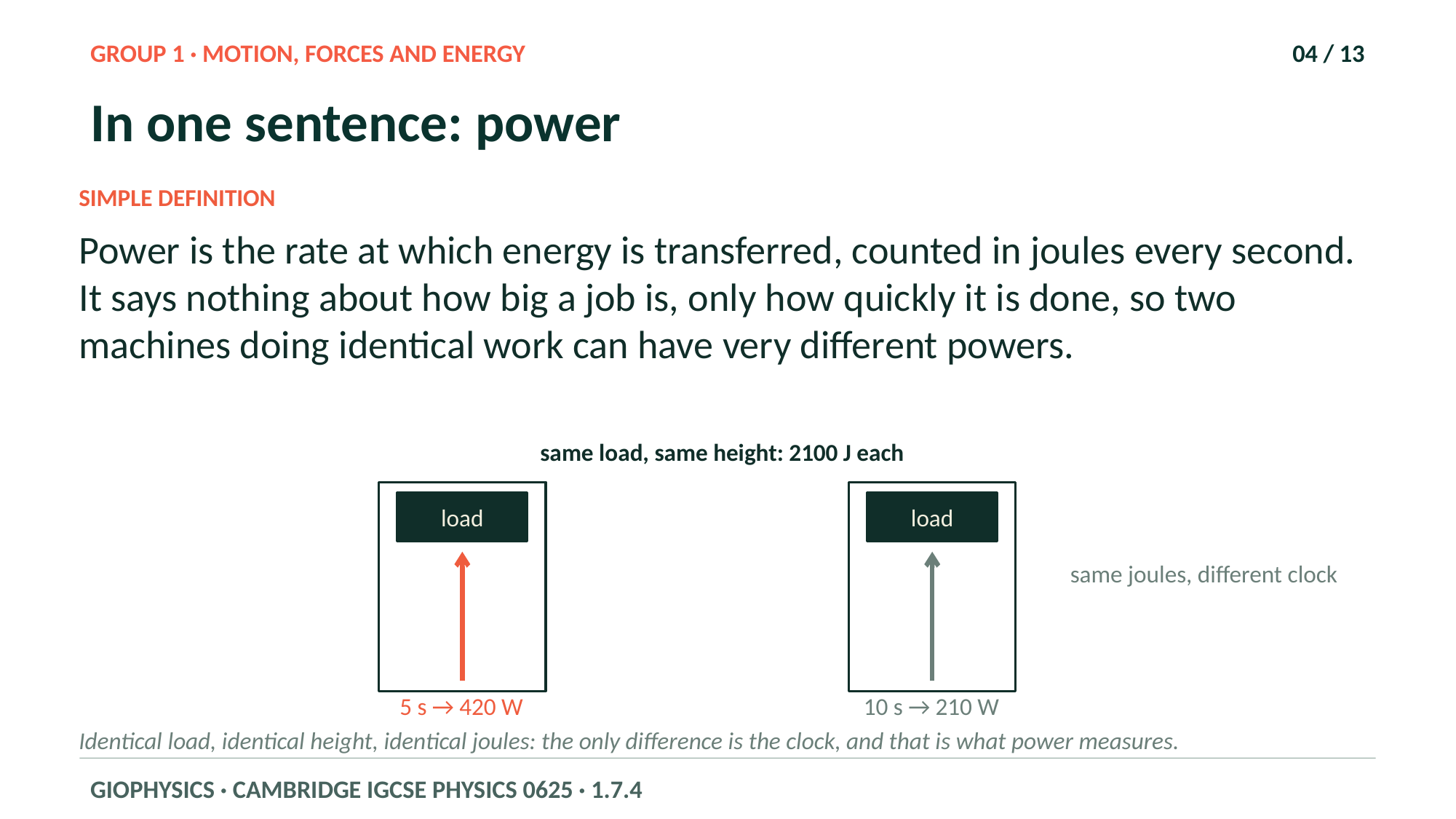

GROUP 1 · MOTION, FORCES AND ENERGY
04 / 13
In one sentence: power
SIMPLE DEFINITION
Power is the rate at which energy is transferred, counted in joules every second. It says nothing about how big a job is, only how quickly it is done, so two machines doing identical work can have very different powers.
same load, same height: 2100 J each

load
load
same joules, different clock
5 s → 420 W
10 s → 210 W
Identical load, identical height, identical joules: the only difference is the clock, and that is what power measures.

GIOPHYSICS · CAMBRIDGE IGCSE PHYSICS 0625 · 1.7.4